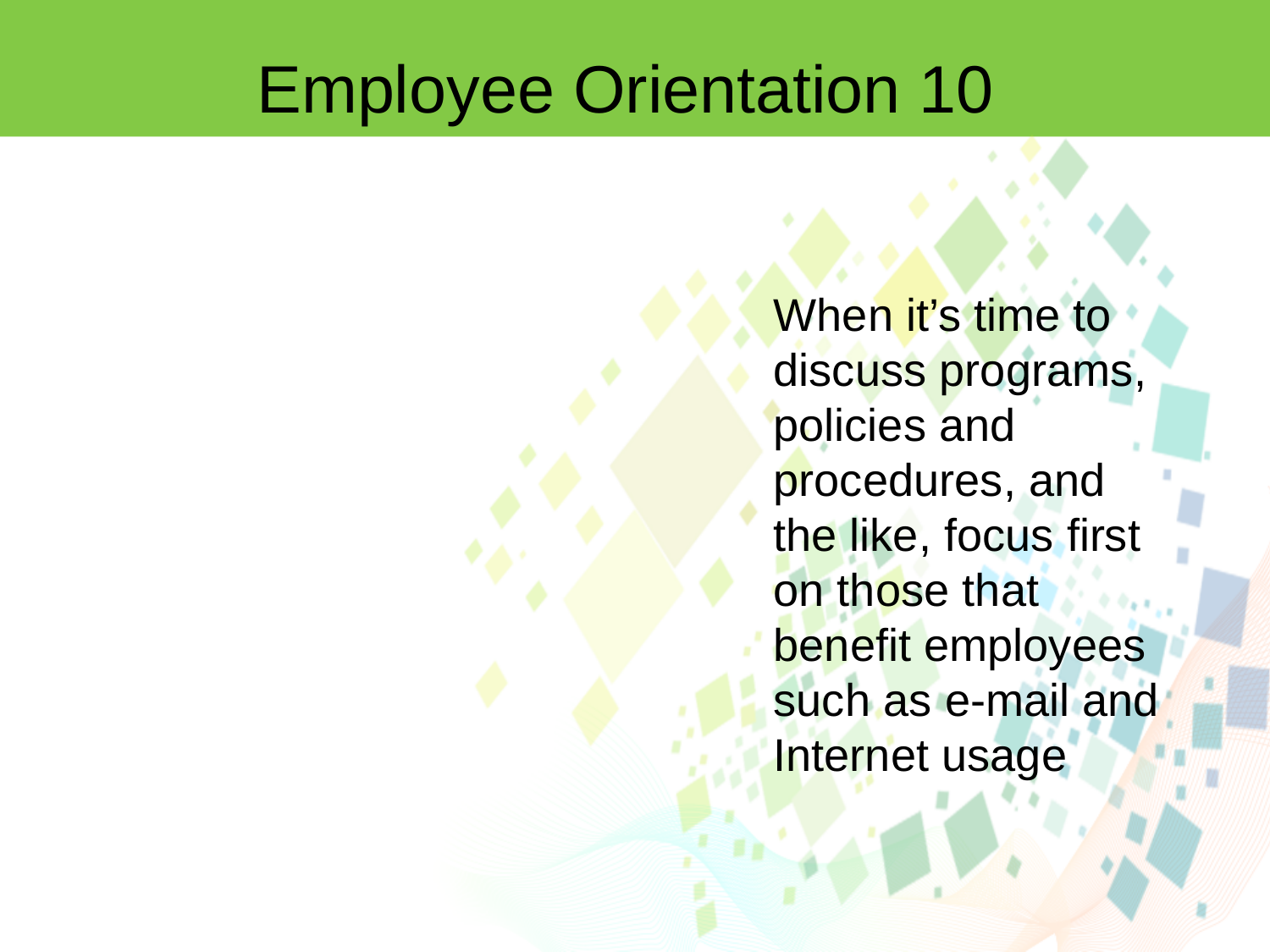

Employee Orientation 10
When it’s time to discuss programs, policies and procedures, and the like, focus first on those that benefit employees such as e-mail and Internet usage